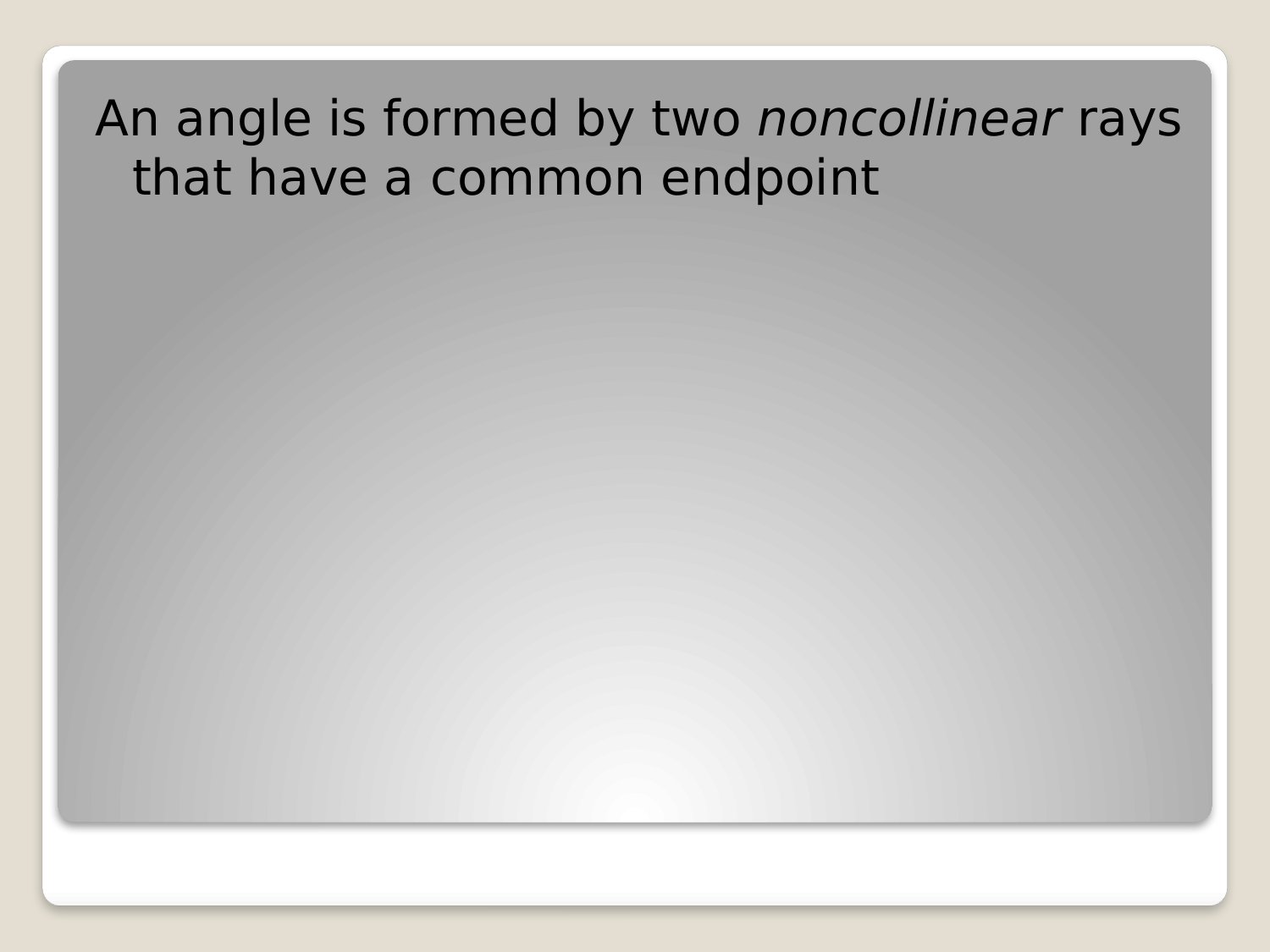

An angle is formed by two noncollinear rays that have a common endpoint
#